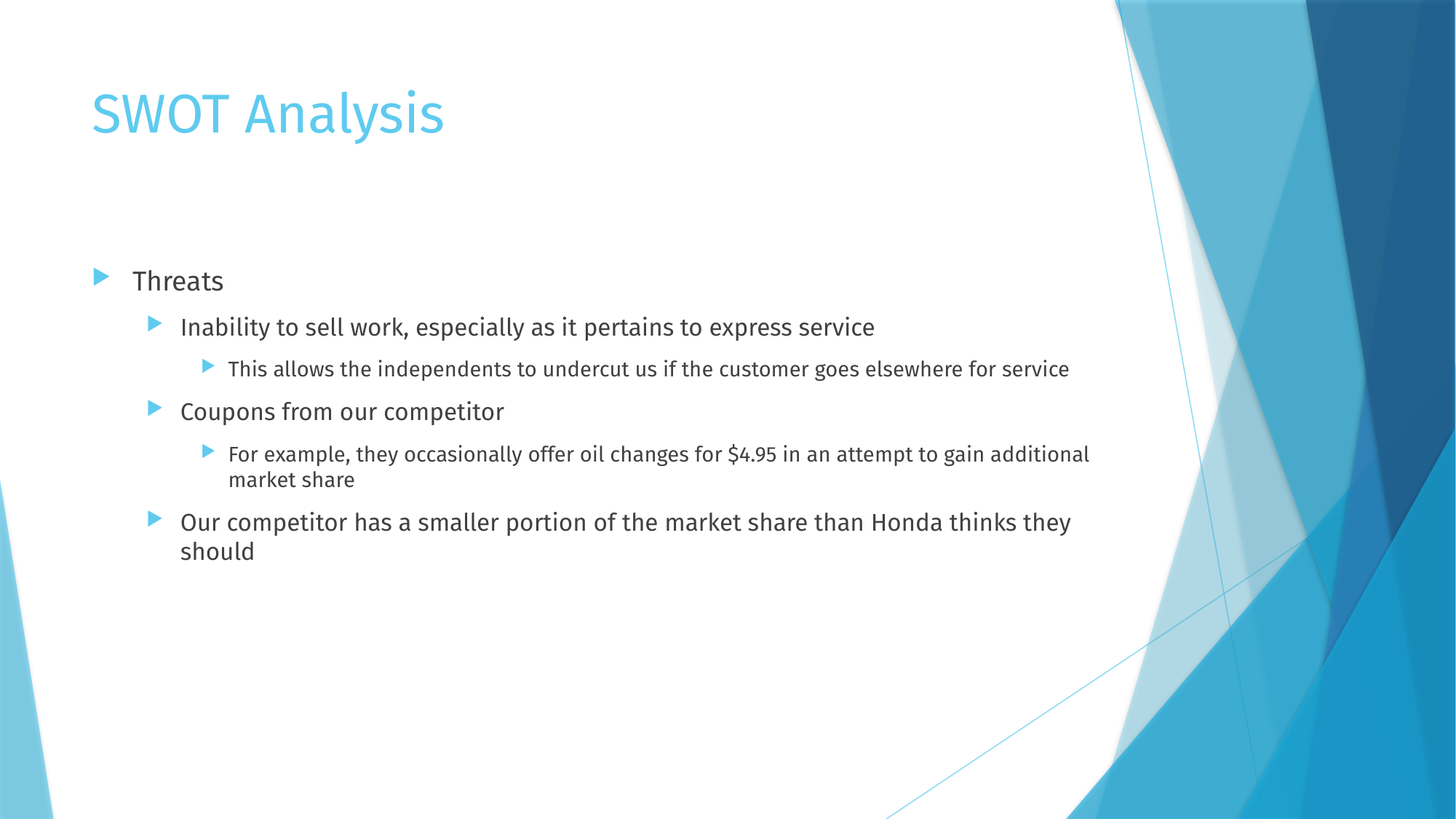

# SWOT Analysis
Threats
Inability to sell work, especially as it pertains to express service
This allows the independents to undercut us if the customer goes elsewhere for service
Coupons from our competitor
For example, they occasionally offer oil changes for $4.95 in an attempt to gain additional market share
Our competitor has a smaller portion of the market share than Honda thinks they should